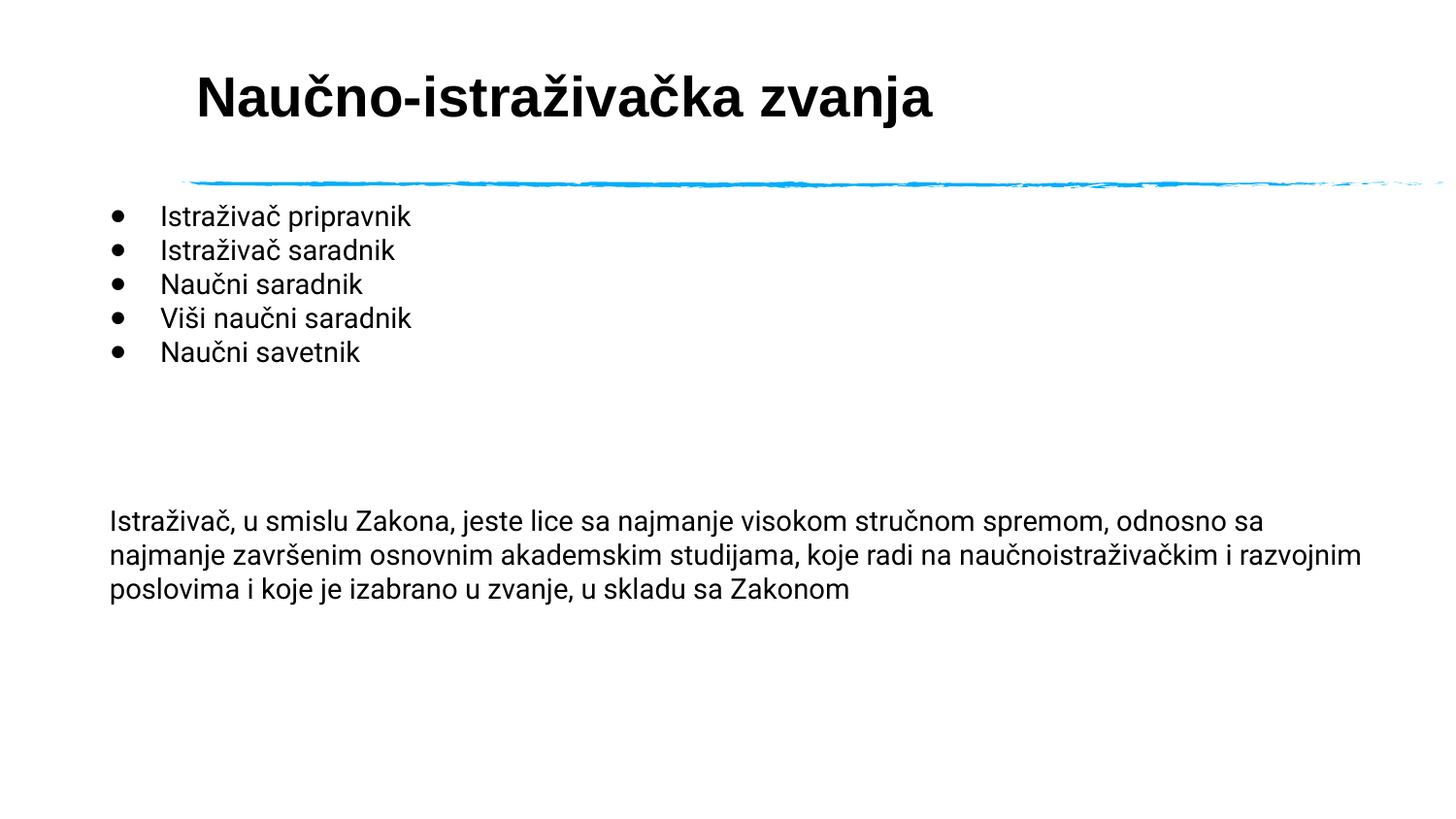

# Naučno-istraživačka zvanja
Istraživač pripravnik
Istraživač saradnik
Naučni saradnik
Viši naučni saradnik
Naučni savetnik

Istraživač, u smislu Zakona, jeste lice sa najmanje visokom stručnom spremom, odnosno sa najmanje završenim osnovnim akademskim studijama, koje radi na naučnoistraživačkim i razvojnim poslovima i koje je izabrano u zvanje, u skladu sa Zakonom